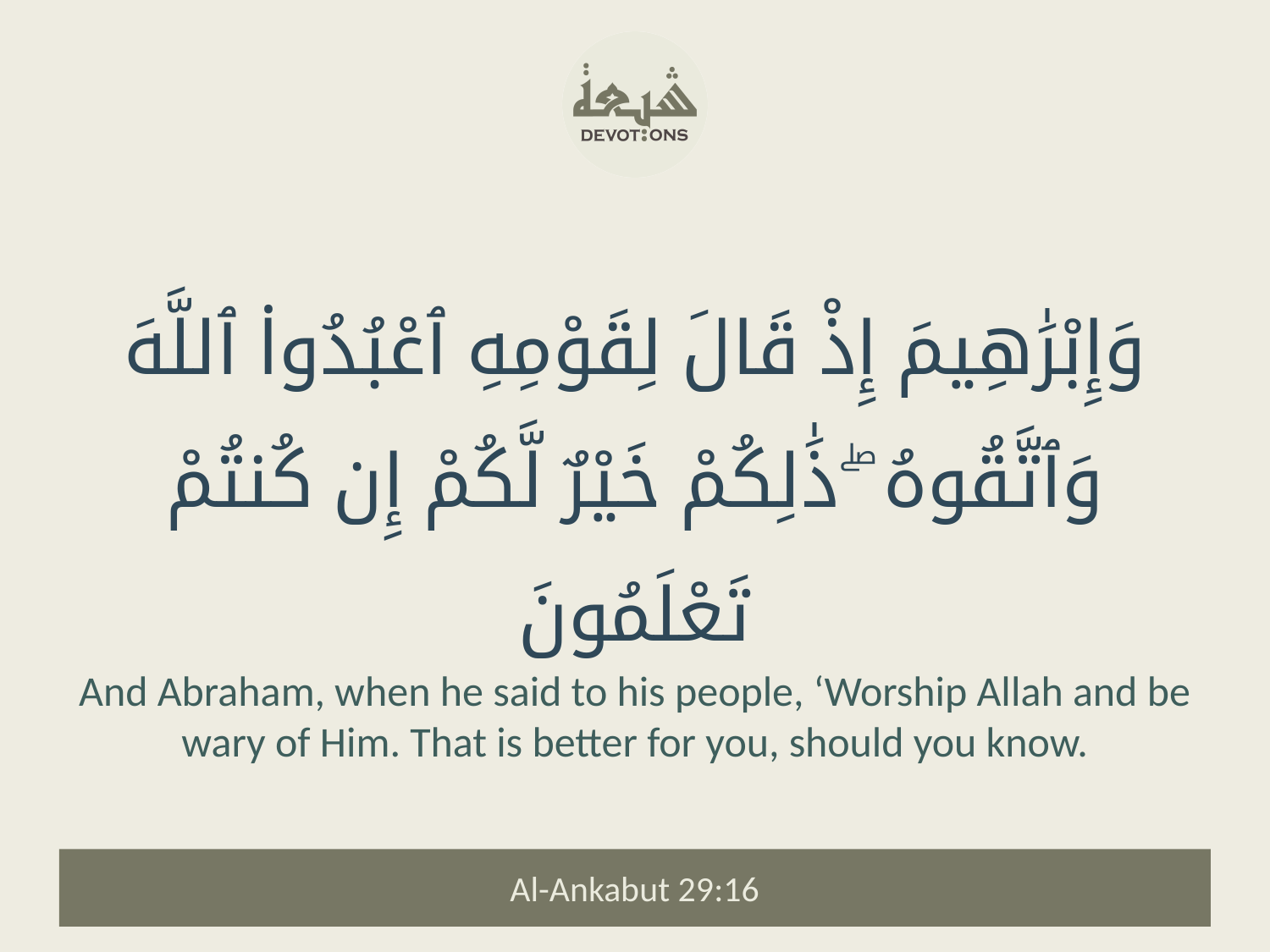

وَإِبْرَٰهِيمَ إِذْ قَالَ لِقَوْمِهِ ٱعْبُدُوا۟ ٱللَّهَ وَٱتَّقُوهُ ۖ ذَٰلِكُمْ خَيْرٌ لَّكُمْ إِن كُنتُمْ تَعْلَمُونَ
And Abraham, when he said to his people, ‘Worship Allah and be wary of Him. That is better for you, should you know.
Al-Ankabut 29:16